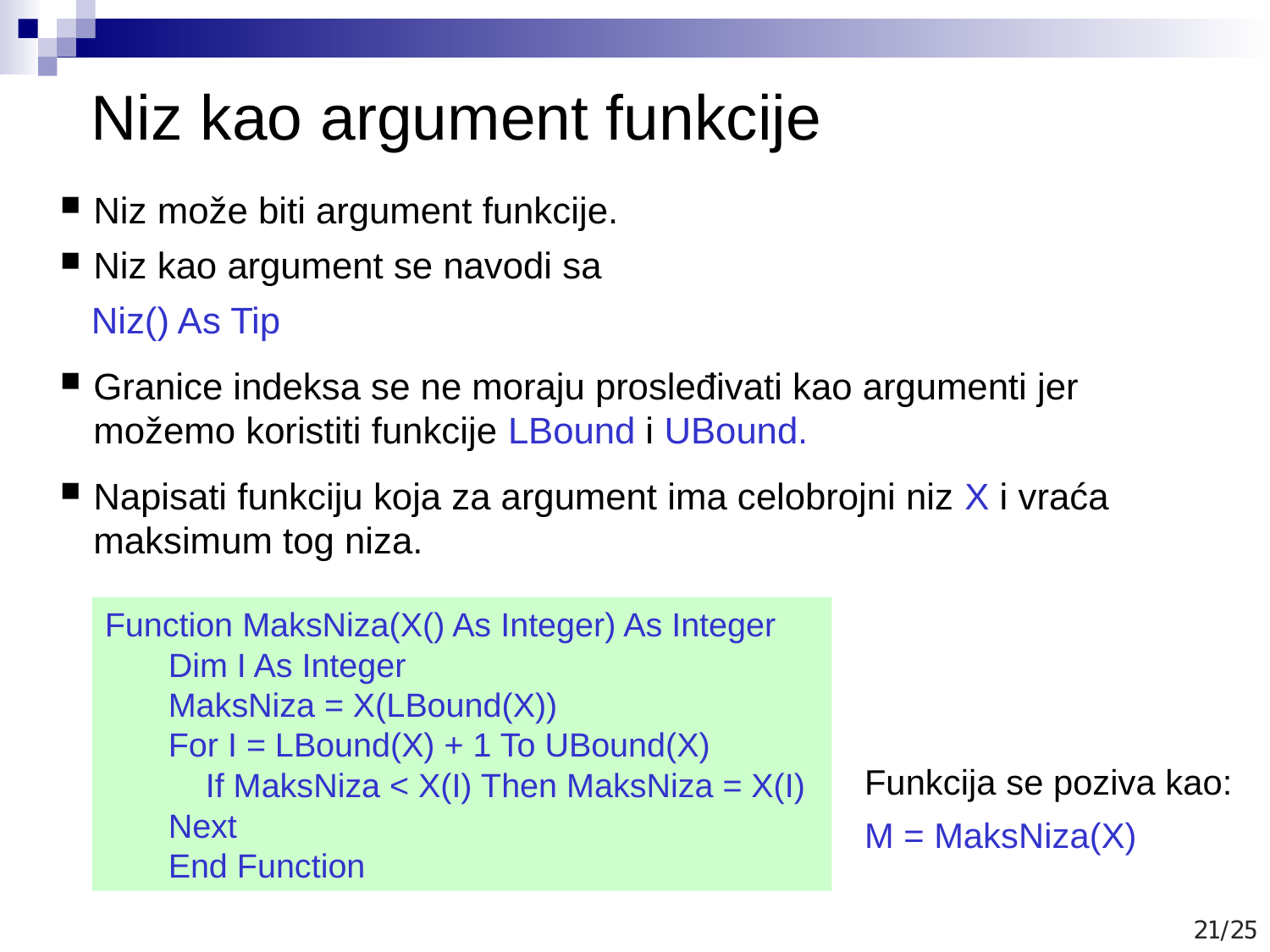

# Niz kao argument funkcije
Niz može biti argument funkcije.
Niz kao argument se navodi sa
   Niz() As Tip
Granice indeksa se ne moraju prosleđivati kao argumenti jer možemo koristiti funkcije LBound i UBound.
Napisati funkciju koja za argument ima celobrojni niz X i vraća maksimum tog niza.
Function MaksNiza(X() As Integer) As Integer
Dim I As Integer
MaksNiza = X(LBound(X))
For I = LBound(X) + 1 To UBound(X)
    If MaksNiza < X(I) Then MaksNiza = X(I)
Next
End Function
Funkcija se poziva kao:
M = MaksNiza(X)
21/25